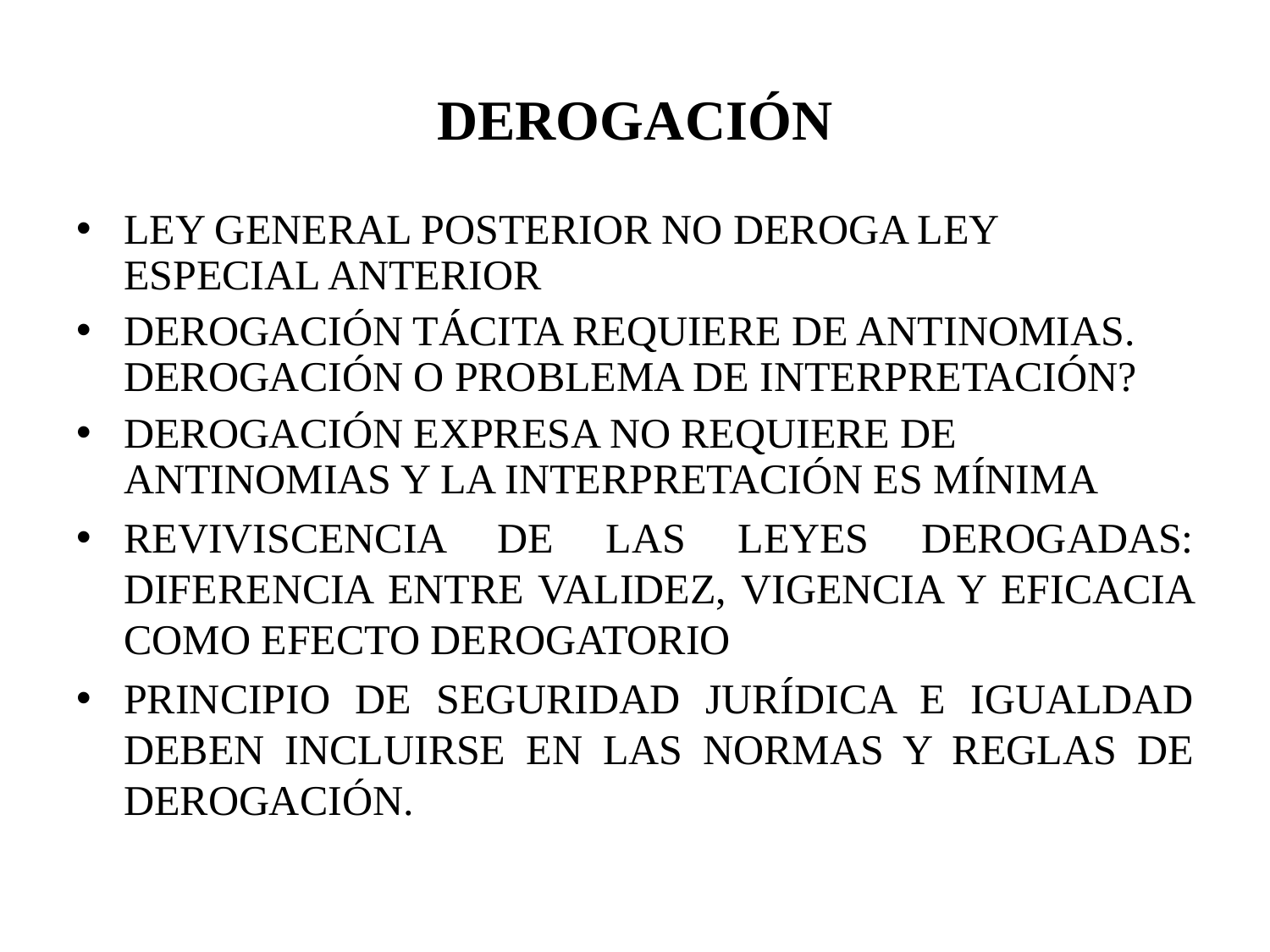

# DEROGACIÓN
LEY GENERAL POSTERIOR NO DEROGA LEY ESPECIAL ANTERIOR
DEROGACIÓN TÁCITA REQUIERE DE ANTINOMIAS. DEROGACIÓN O PROBLEMA DE INTERPRETACIÓN?
DEROGACIÓN EXPRESA NO REQUIERE DE ANTINOMIAS Y LA INTERPRETACIÓN ES MÍNIMA
REVIVISCENCIA DE LAS LEYES DEROGADAS: DIFERENCIA ENTRE VALIDEZ, VIGENCIA Y EFICACIA COMO EFECTO DEROGATORIO
PRINCIPIO DE SEGURIDAD JURÍDICA E IGUALDAD DEBEN INCLUIRSE EN LAS NORMAS Y REGLAS DE DEROGACIÓN.